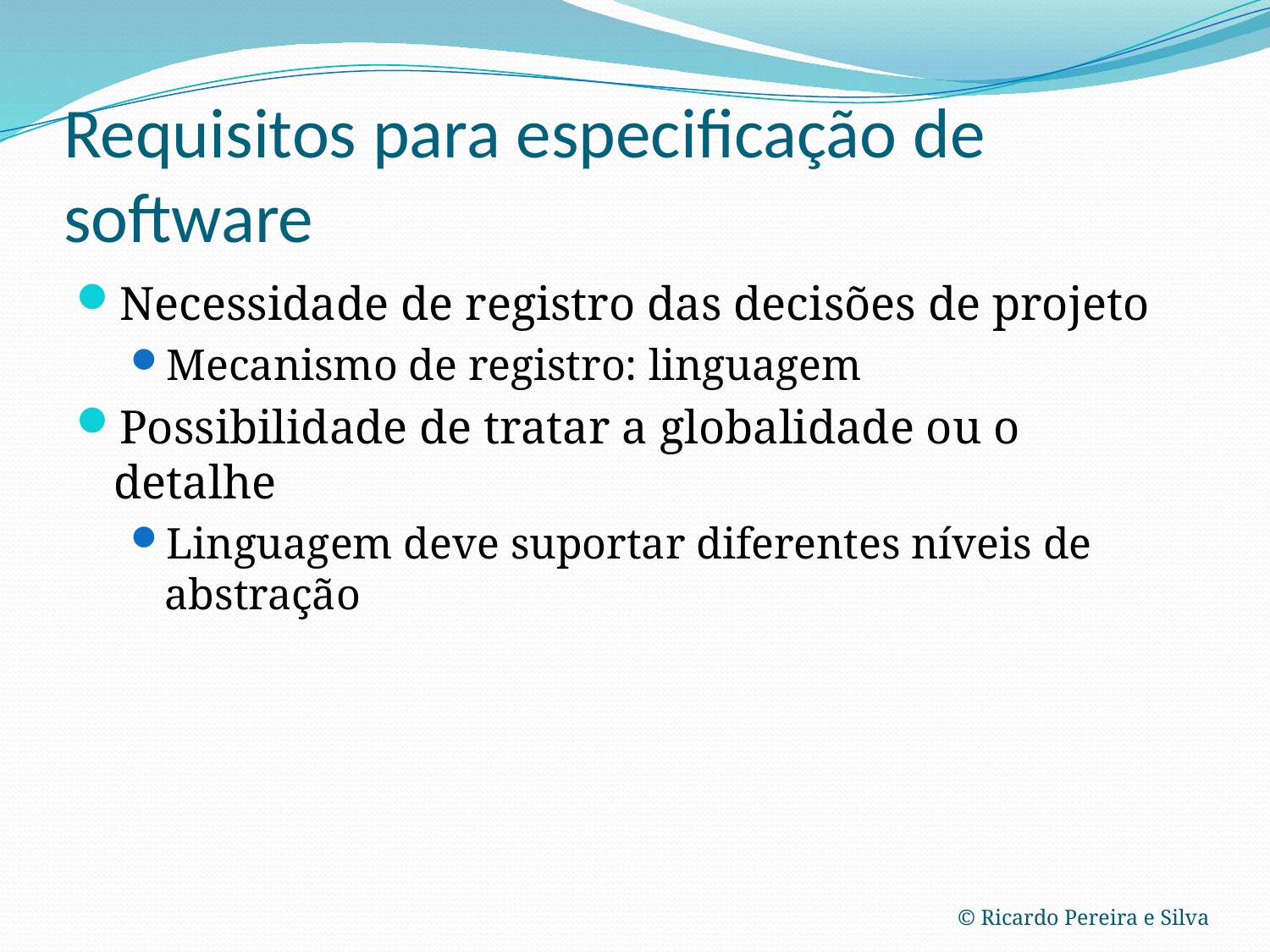

# Requisitos para especificação de software
Necessidade de registro das decisões de projeto
Mecanismo de registro: linguagem
Possibilidade de tratar a globalidade ou o detalhe
Linguagem deve suportar diferentes níveis de abstração
© Ricardo Pereira e Silva